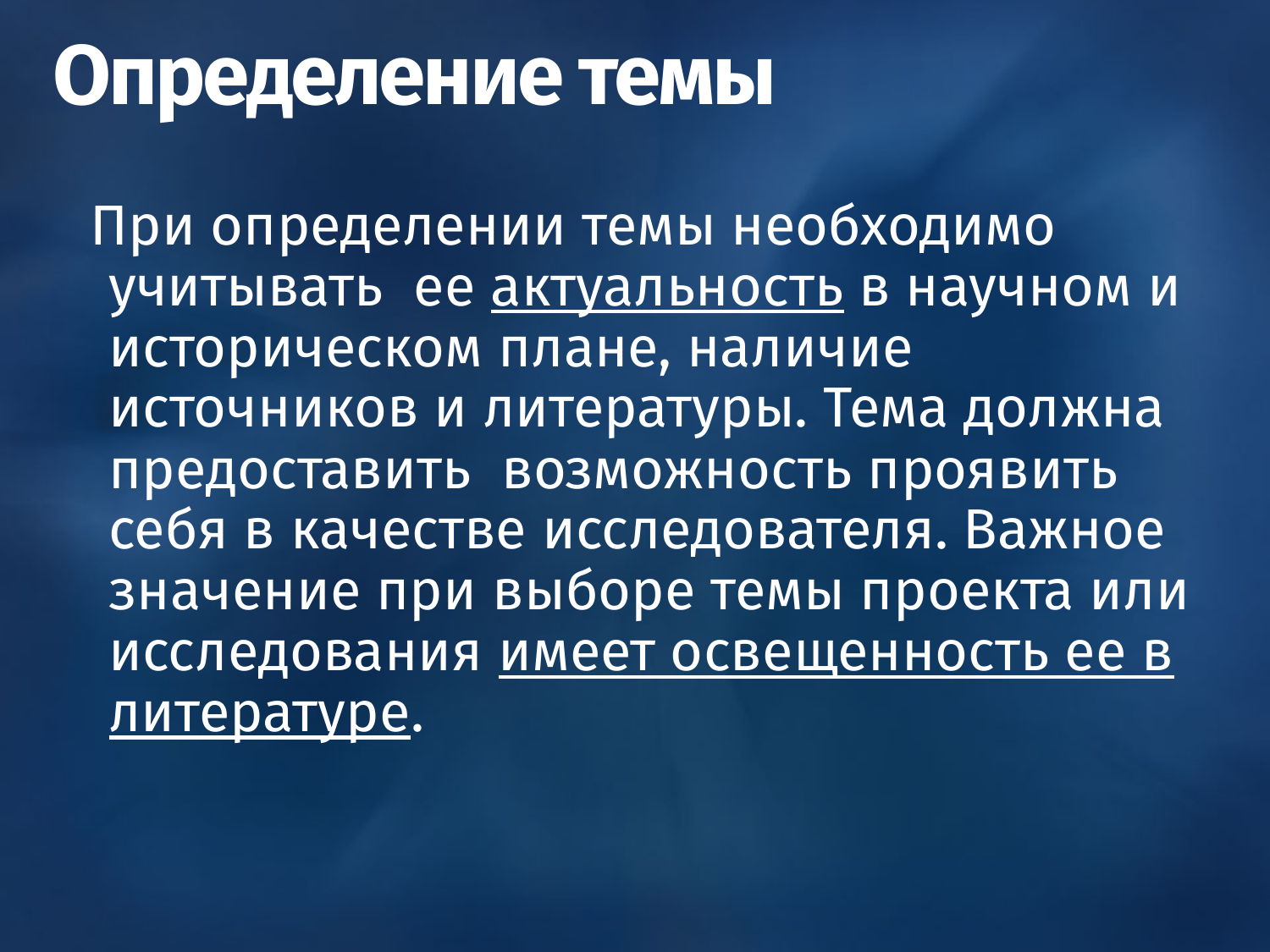

# Определение темы
   При определении темы необходимо учитывать  ее актуальность в научном и историческом плане, наличие источников и литературы. Тема должна предоставить  возможность проявить себя в качестве исследователя. Важное значение при выборе темы проекта или исследования имеет освещенность ее в литературе.